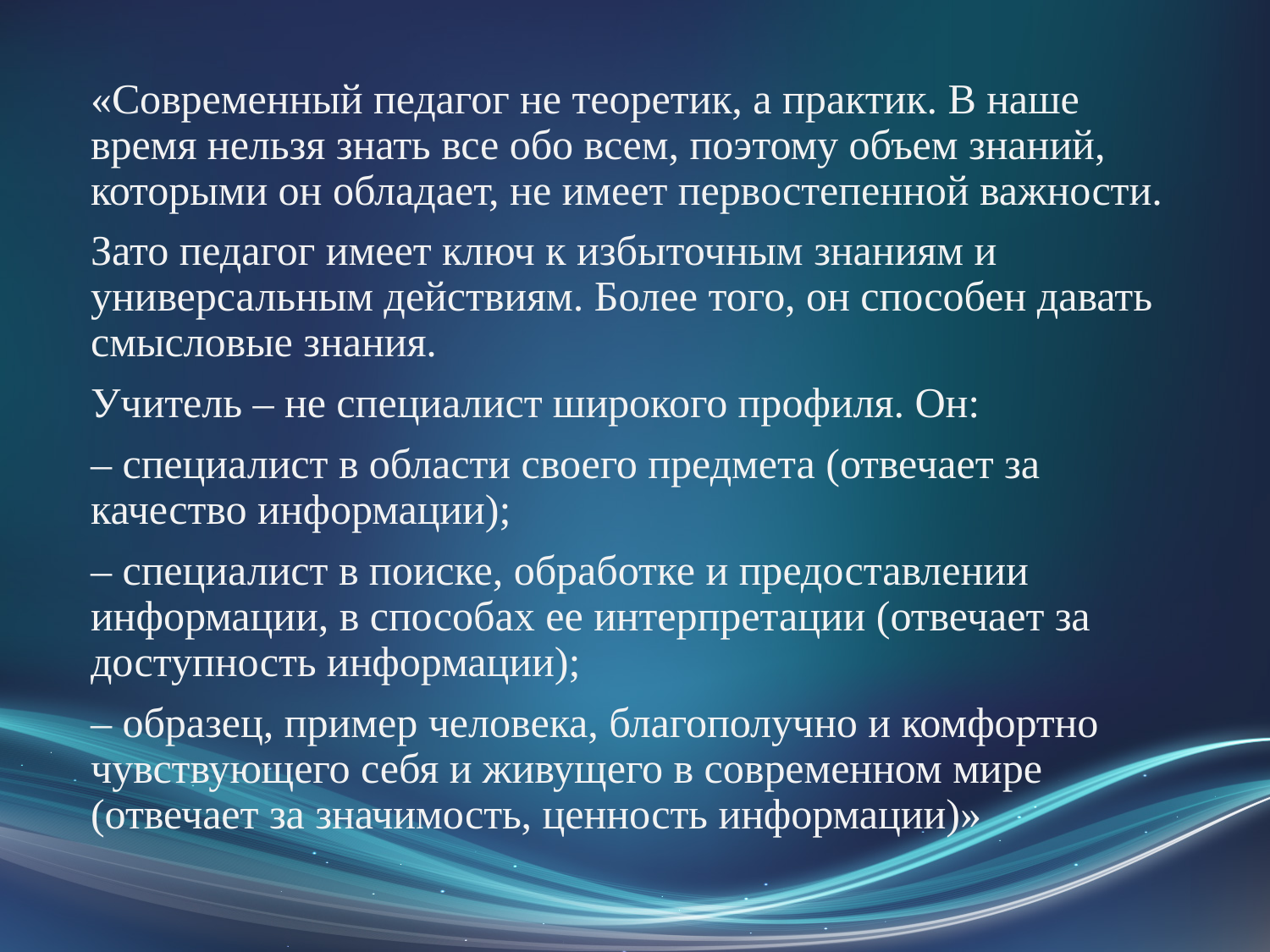

«Современный педагог не теоретик, а практик. В наше время нельзя знать все обо всем, поэтому объем знаний, которыми он обладает, не имеет первостепенной важности.
Зато педагог имеет ключ к избыточным знаниям и универсальным действиям. Более того, он способен давать смысловые знания.
Учитель – не специалист широкого профиля. Он:
– специалист в области своего предмета (отвечает за качество информации);
– специалист в поиске, обработке и предоставлении информации, в способах ее интерпретации (отвечает за доступность информации);
– образец, пример человека, благополучно и комфортно чувствующего себя и живущего в современном мире (отвечает за значимость, ценность информации)»